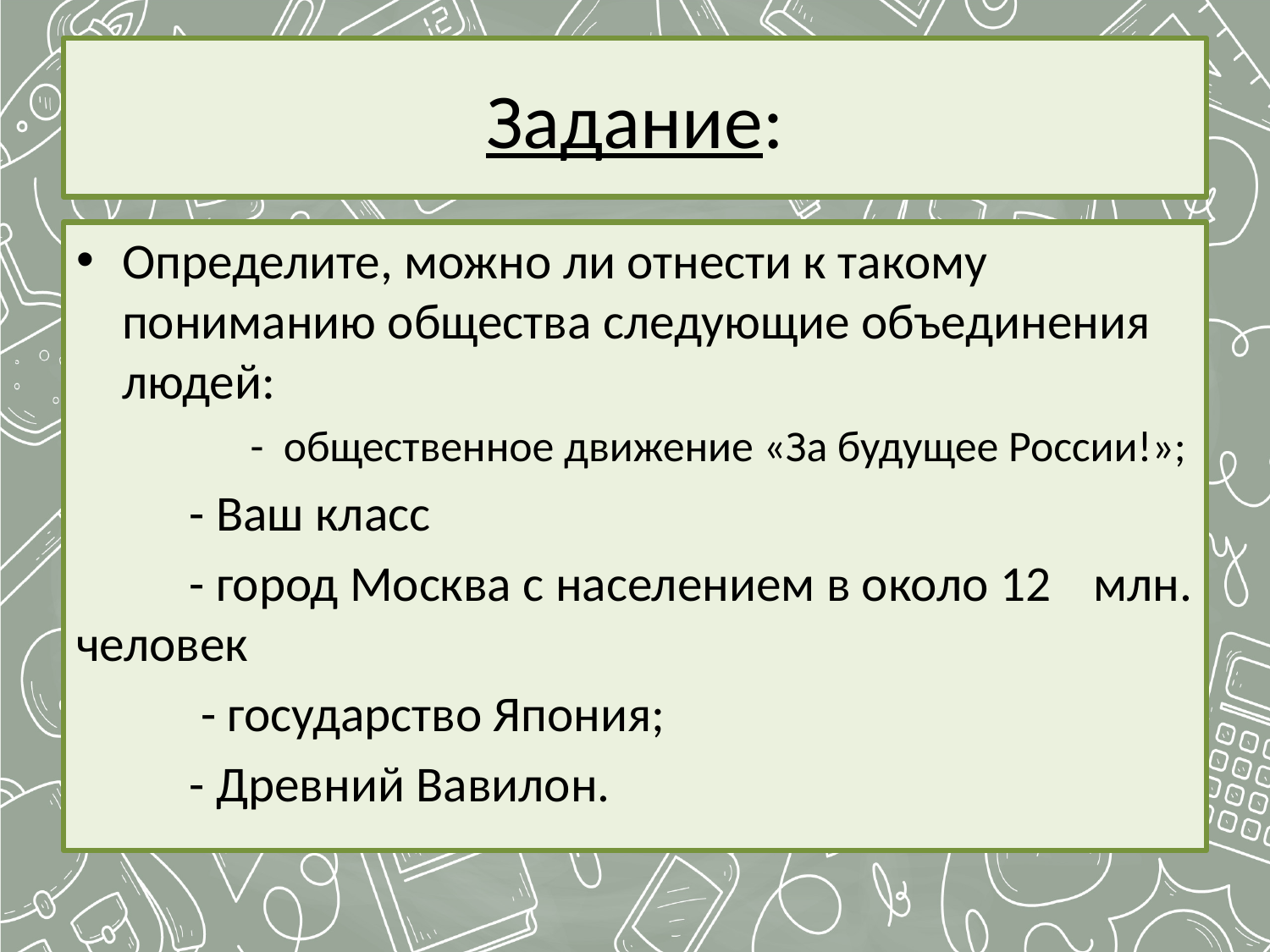

# Задание:
Определите, можно ли отнести к такому пониманию общества следующие объединения людей:
 	-  общественное движение «За будущее России!»;
	- Ваш класс
 	- город Москва с населением в около 12 						млн. человек
	 - государство Япония;
 	- Древний Вавилон.